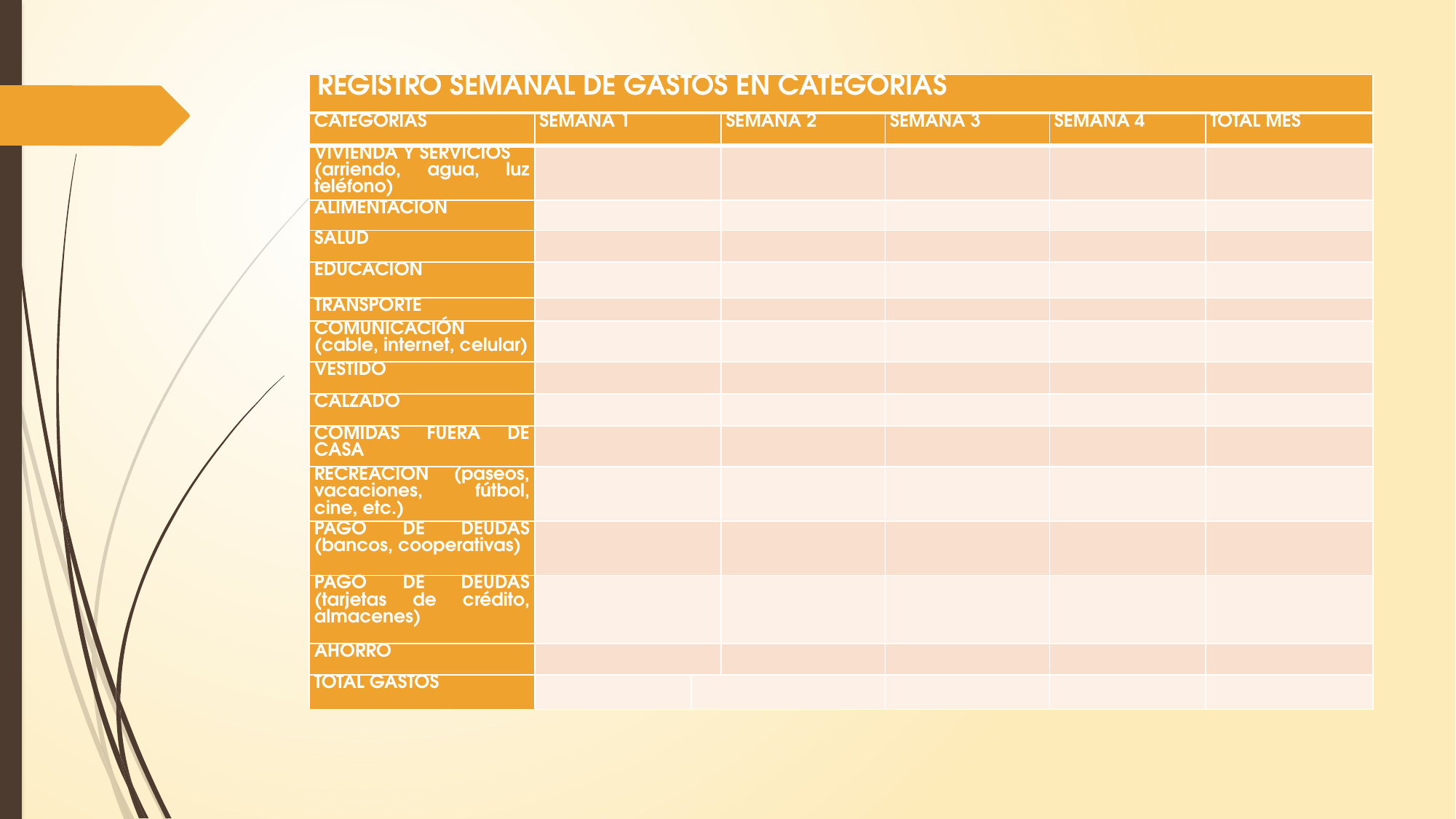

| REGISTRO SEMANAL DE GASTOS EN CATEGORIAS |
| --- |
#
| CATEGORIAS | SEMANA 1 |  | SEMANA 2 | SEMANA 3 | SEMANA 4 | TOTAL MES |
| --- | --- | --- | --- | --- | --- | --- |
| VIVIENDA Y SERVICIOS (arriendo, agua, luz teléfono) |  |  |  |  |  |  |
| ALIMENTACION |  |  |  |  |  |  |
| SALUD |  |  |  |  |  |  |
| EDUCACION |  |  |  |  |  |  |
| TRANSPORTE |  |  |  |  |  |  |
| COMUNICACIÓN (cable, internet, celular) |  |  |  |  |  |  |
| VESTIDO |  |  |  |  |  |  |
| CALZADO |  |  |  |  |  |  |
| COMIDAS FUERA DE CASA |  |  |  |  |  |  |
| RECREACION (paseos, vacaciones, fútbol, cine, etc.) |  |  |  |  |  |  |
| PAGO DE DEUDAS (bancos, cooperativas) |  |  |  |  |  |  |
| PAGO DE DEUDAS (tarjetas de crédito, almacenes) |  |  |  |  |  |  |
| AHORRO |  |  |  |  |  |  |
| TOTAL GASTOS |  |  |  |  |  |  |